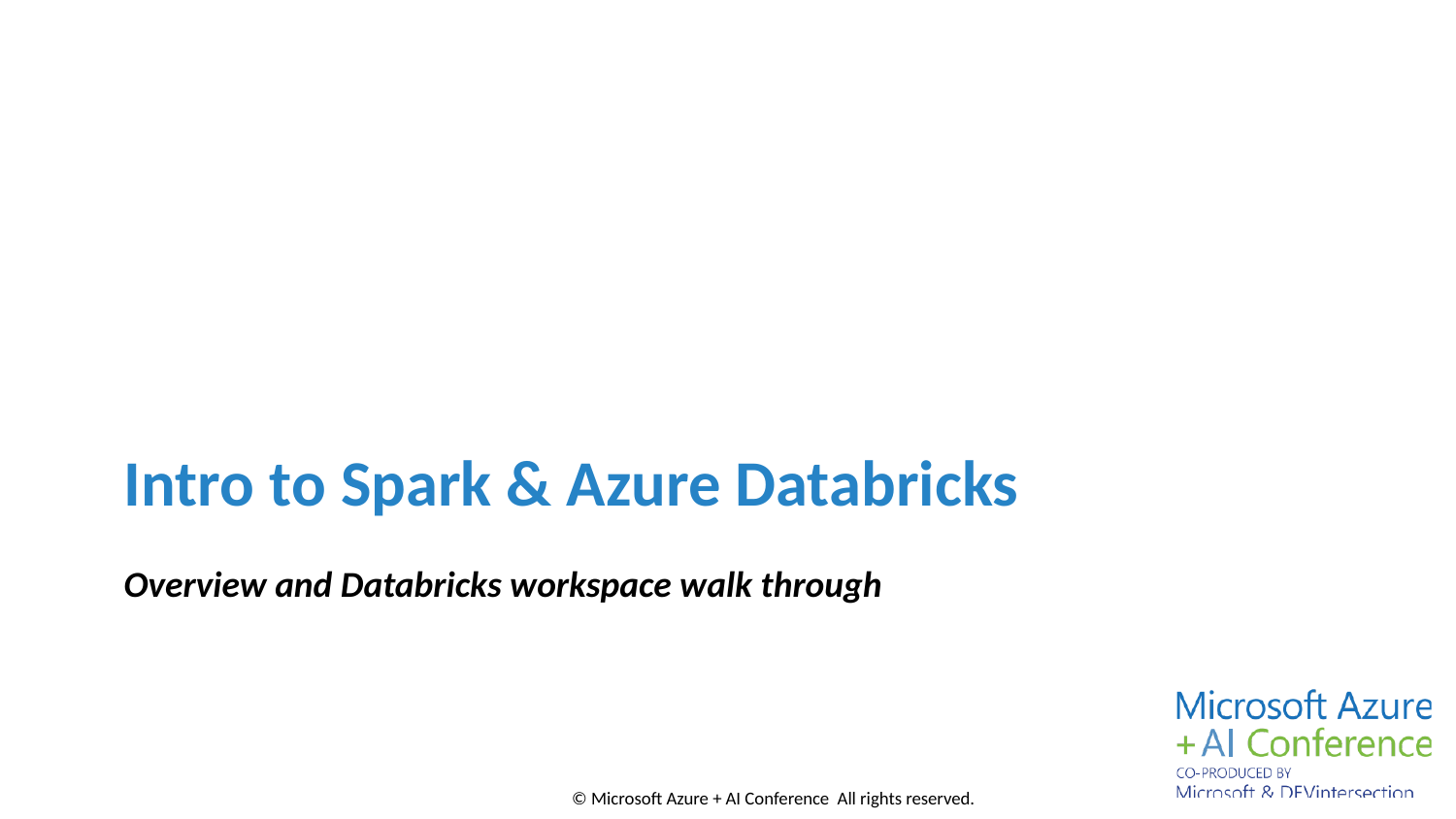

Intro to Spark & Azure Databricks
# Overview and Databricks workspace walk through